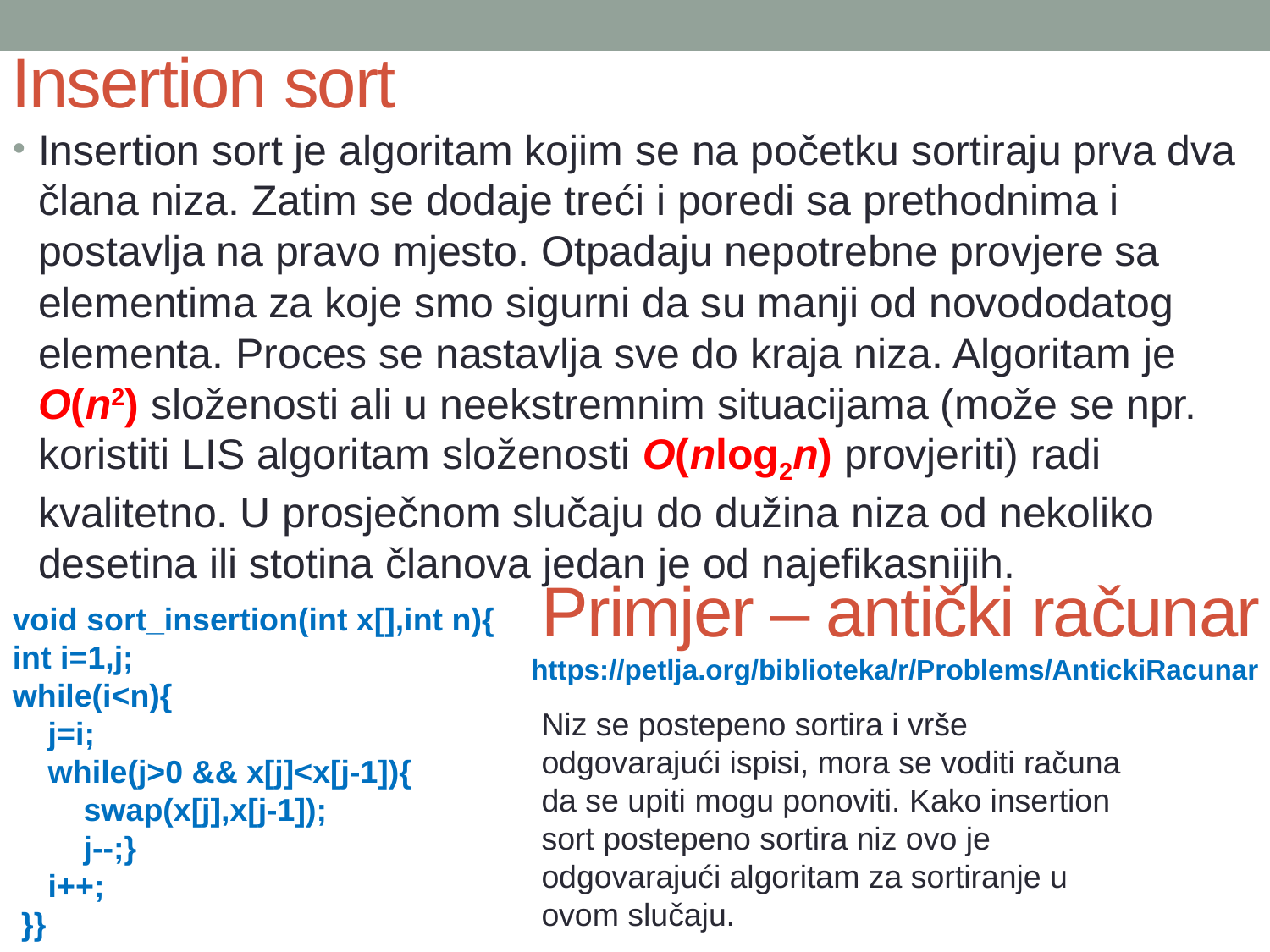

# Insertion sort
Insertion sort je algoritam kojim se na početku sortiraju prva dva člana niza. Zatim se dodaje treći i poredi sa prethodnima i postavlja na pravo mjesto. Otpadaju nepotrebne provjere sa elementima za koje smo sigurni da su manji od novododatog elementa. Proces se nastavlja sve do kraja niza. Algoritam je O(n2) složenosti ali u neekstremnim situacijama (može se npr. koristiti LIS algoritam složenosti O(nlog2n) provjeriti) radi kvalitetno. U prosječnom slučaju do dužina niza od nekoliko desetina ili stotina članova jedan je od najefikasnijih.
Primjer – antički računar
void sort_insertion(int x[],int n){
int i=1,j;
while(i<n){
    j=i;
    while(j>0 && x[j]<x[j-1]){
        swap(x[j],x[j-1]);
        j--;}
    i++;
 }}
https://petlja.org/biblioteka/r/Problems/AntickiRacunar
Niz se postepeno sortira i vrše odgovarajući ispisi, mora se voditi računa da se upiti mogu ponoviti. Kako insertion sort postepeno sortira niz ovo je odgovarajući algoritam za sortiranje u ovom slučaju.